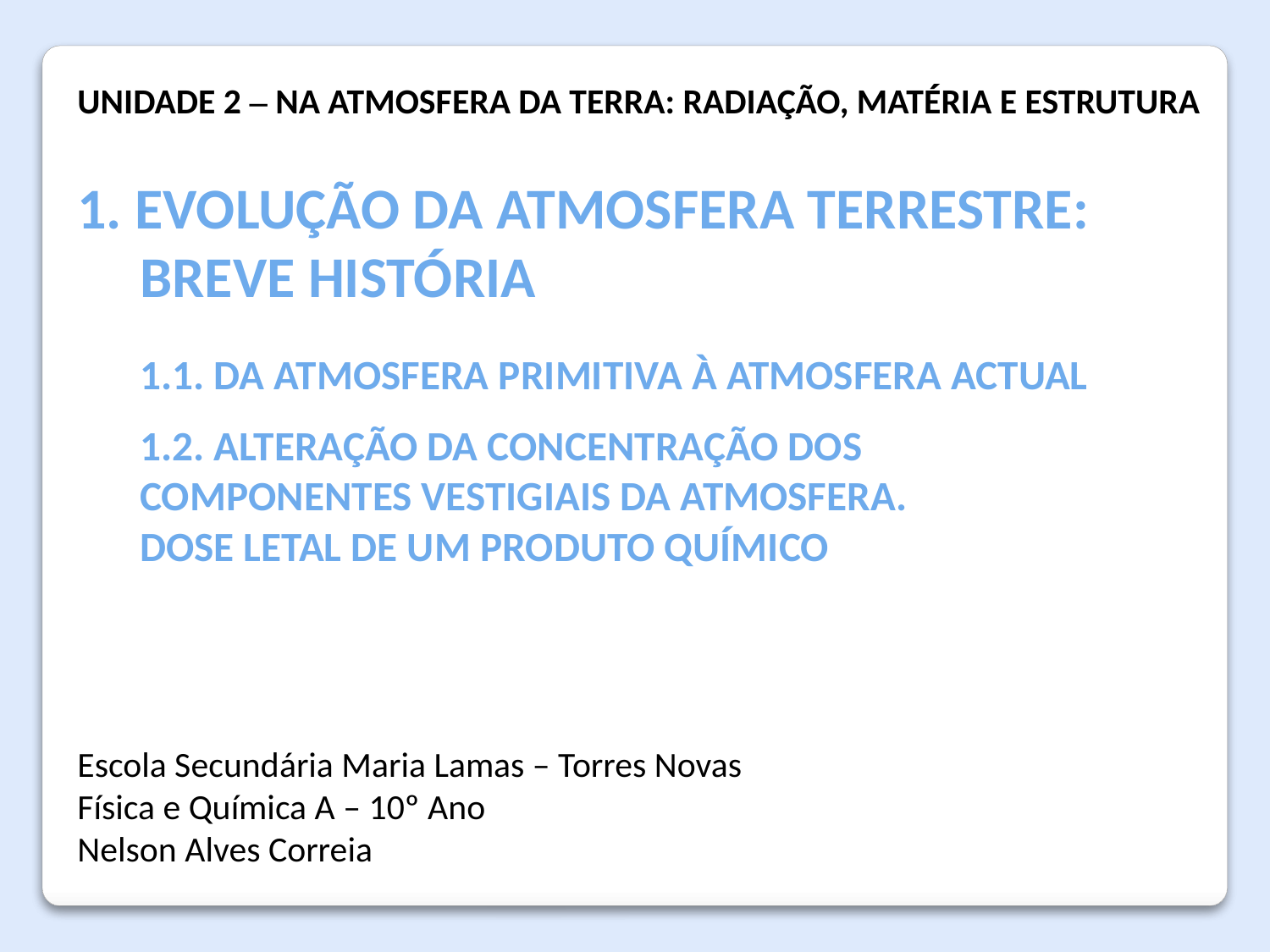

UNIDADE 2 – NA ATMOSFERA DA TERRA: RADIAÇÃO, MATÉRIA E ESTRUTURA
1. EVOLUÇÃO DA ATMOSFERA TERRESTRE: BREVE HISTÓRIA
1.1. DA ATMOSFERA PRIMITIVA À ATMOSFERA ACTUAL
1.2. ALTERAÇÃO DA CONCENTRAÇÃO DOS        		COMPONENTES VESTIGIAIS DA ATMOSFERA.
	DOSE LETAL DE UM PRODUTO QUÍMICO
Escola Secundária Maria Lamas – Torres Novas
Física e Química A – 10º Ano
Nelson Alves Correia